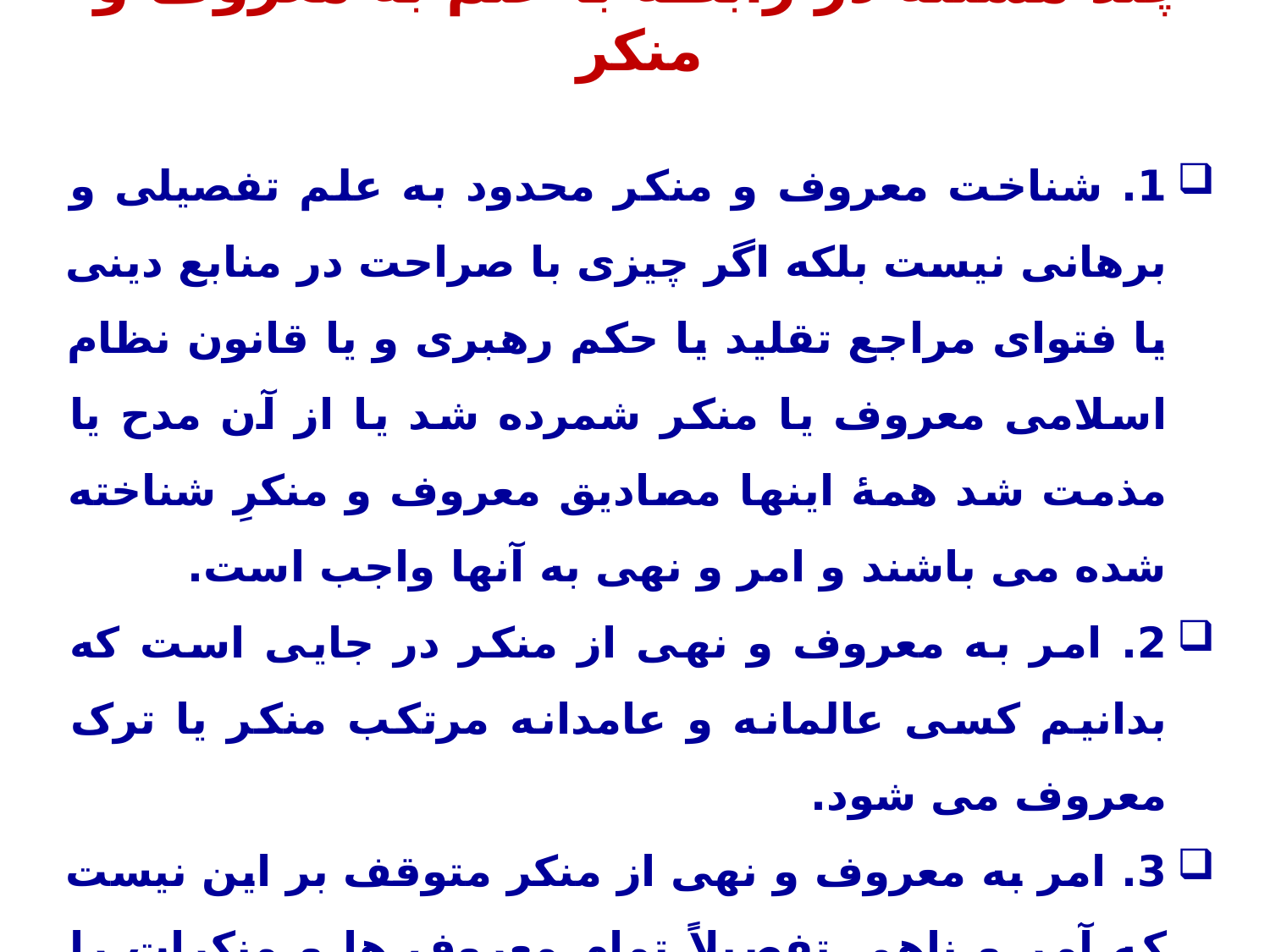

چند مسئله در رابطه با علم به معروف و منکر

1. شناخت معروف و منکر محدود به علم تفصیلی و برهانی نیست بلکه اگر چیزی با صراحت در منابع دینی یا فتوای مراجع تقلید یا حکم رهبری و یا قانون نظام اسلامی معروف یا منکر شمرده شد یا از آن مدح یا مذمت شد همۀ اینها مصادیق معروف و منکرِ شناخته شده می باشند و امر و نهی به آنها واجب است.
2. امر به معروف و نهی از منکر در جایی است که بدانیم کسی عالمانه و عامدانه مرتکب منکر یا ترک معروف می شود.
3. امر به معروف و نهی از منکر متوقف بر این نیست که آمر و ناهی تفصیلاً تمام معروف ها و منکرات را بشناسد و سپس اقدام کند.